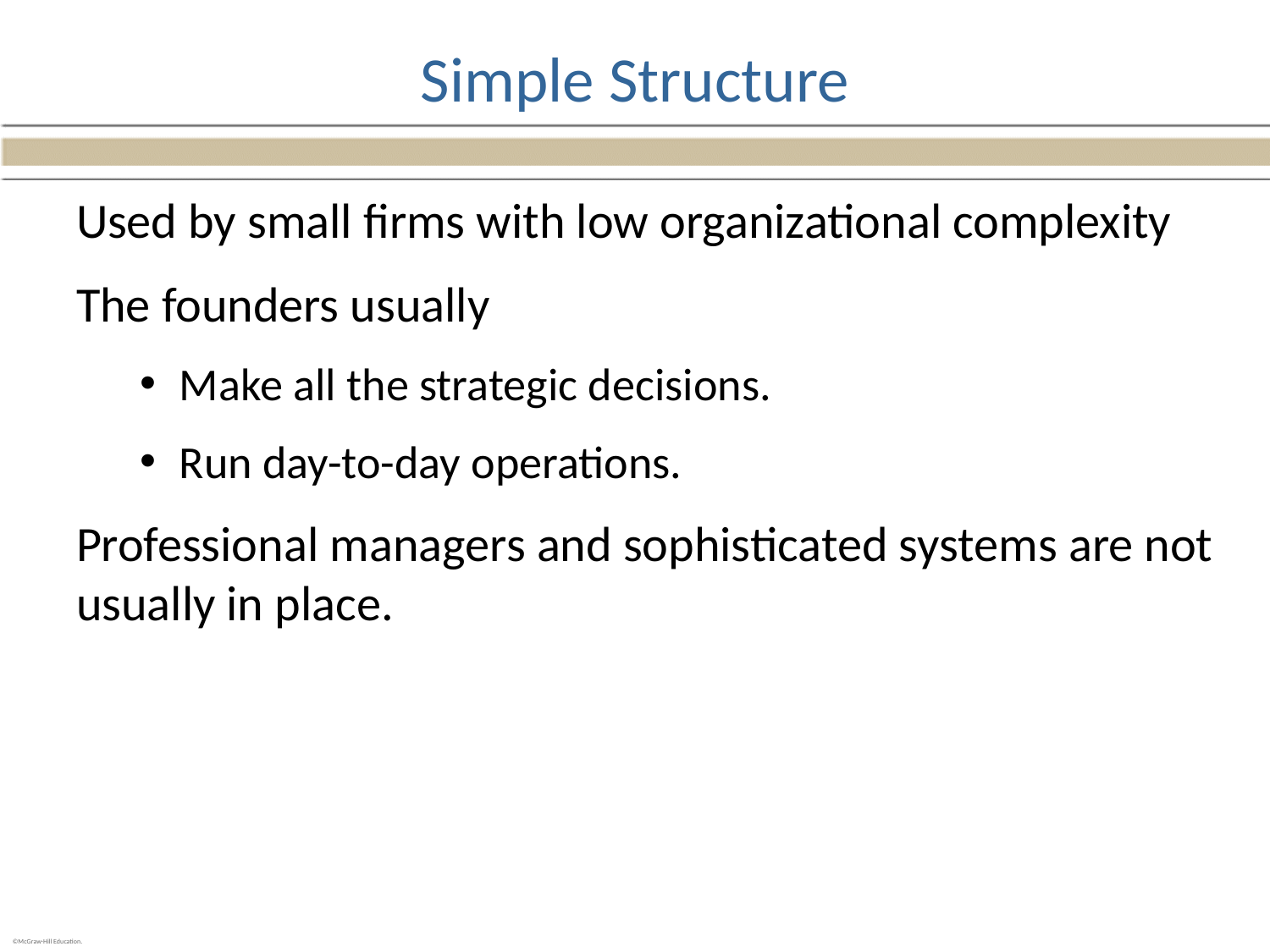

# Simple Structure
Used by small firms with low organizational complexity
The founders usually
Make all the strategic decisions.
Run day-to-day operations.
Professional managers and sophisticated systems are not usually in place.